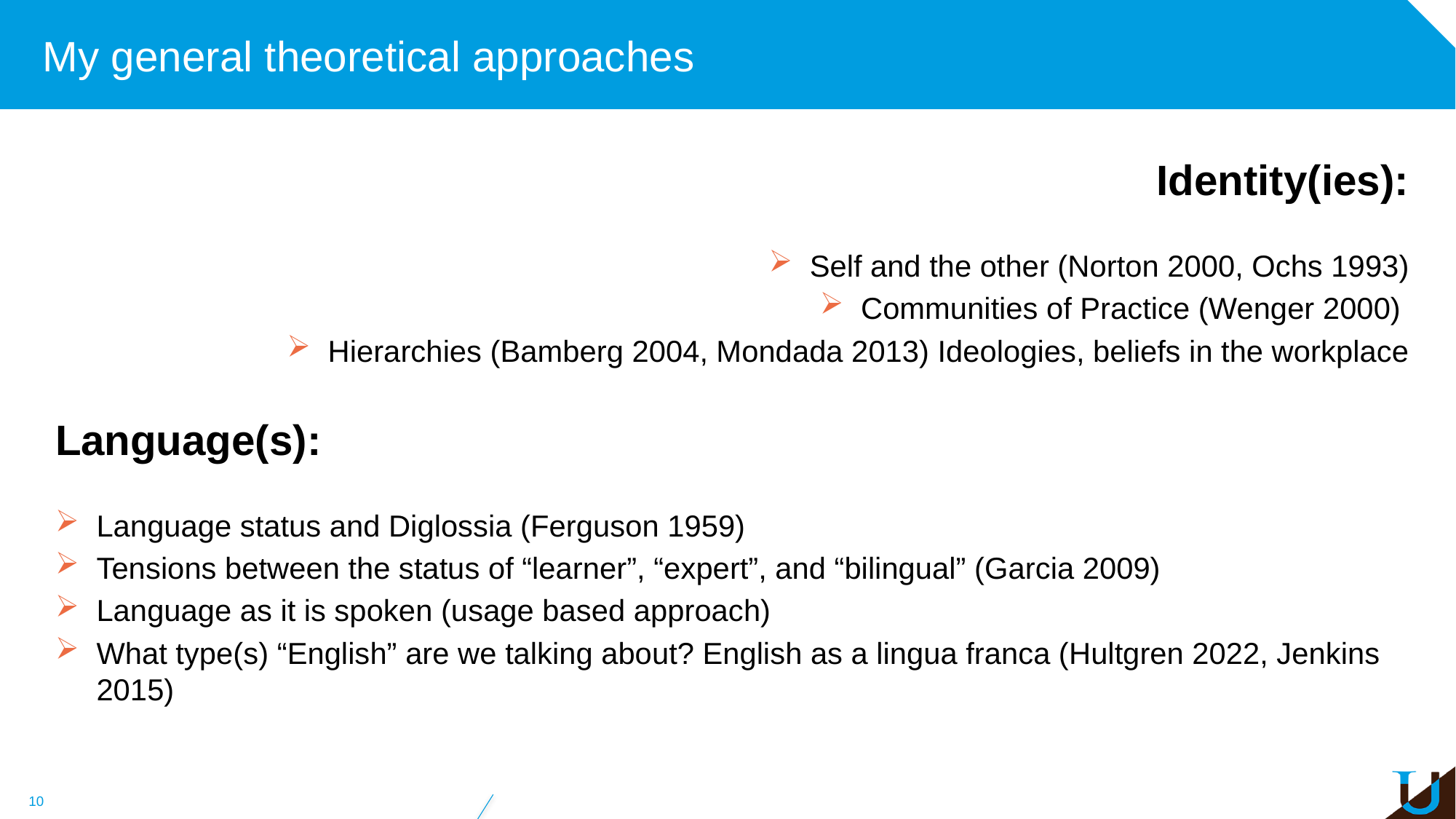

# My general theoretical approaches
Identity(ies):
Self and the other (Norton 2000, Ochs 1993)
Communities of Practice (Wenger 2000)
Hierarchies (Bamberg 2004, Mondada 2013) Ideologies, beliefs in the workplace
Language(s):
Language status and Diglossia (Ferguson 1959)
Tensions between the status of “learner”, “expert”, and “bilingual” (Garcia 2009)
Language as it is spoken (usage based approach)
What type(s) “English” are we talking about? English as a lingua franca (Hultgren 2022, Jenkins 2015)

10